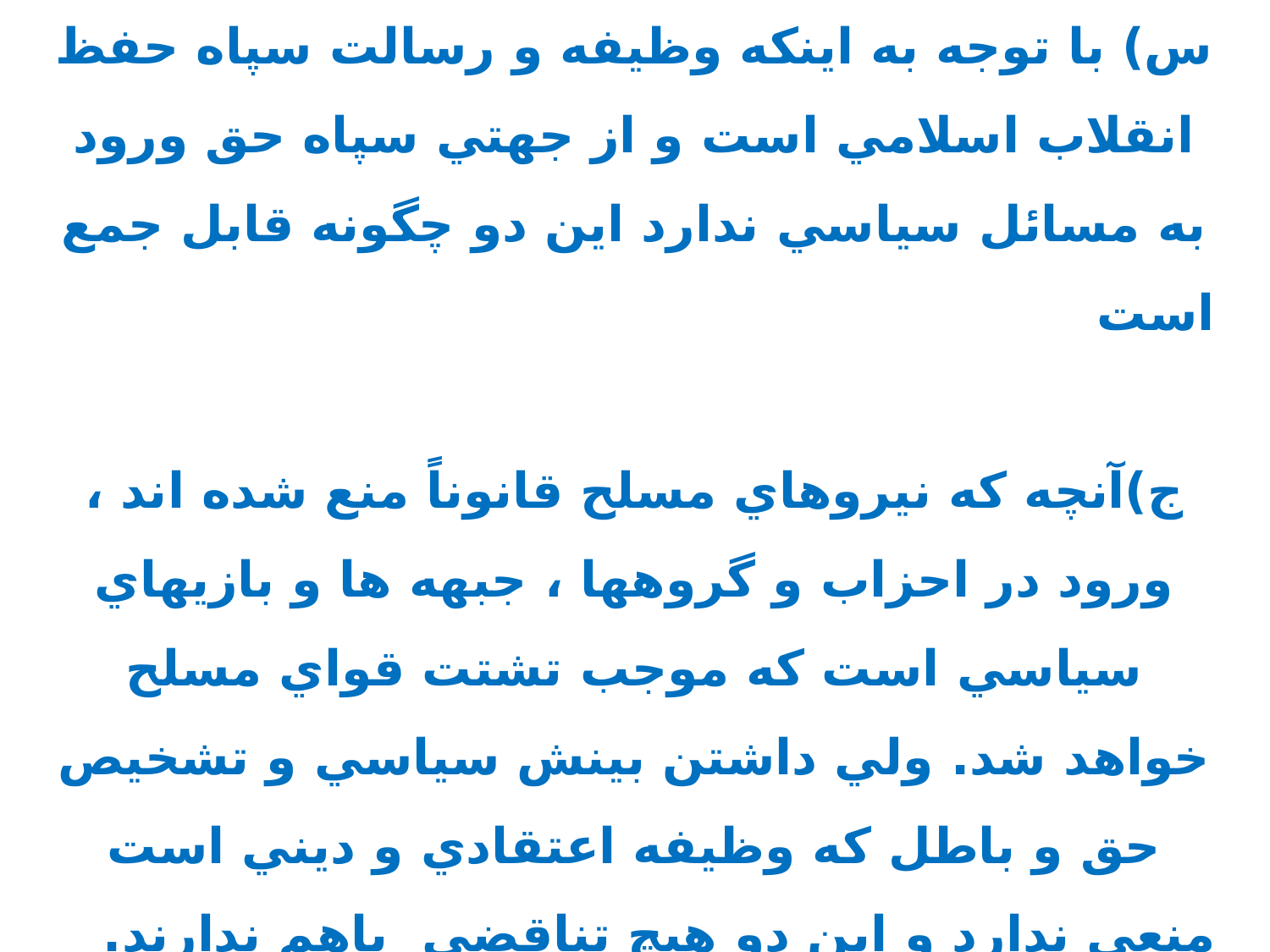

4/2-چگونگی حفظ انقلاب اسلامی و عدم ورود در مسائل سیاسی
س) با توجه به اينكه وظيفه و رسالت سپاه حفظ انقلاب اسلامي است و از جهتي سپاه حق ورود به مسائل سياسي ندارد اين دو چگونه قابل جمع است
ج)آنچه كه نيروهاي مسلح قانوناً منع شده اند ، ورود در احزاب و گروهها ، جبهه ها و بازيهاي سياسي است كه موجب تشتت قواي مسلح خواهد شد. ولي داشتن بينش سياسي و تشخيص حق و باطل كه وظيفه اعتقادي و ديني است منعي ندارد و اين دو هيچ تناقضي  باهم ندارند.